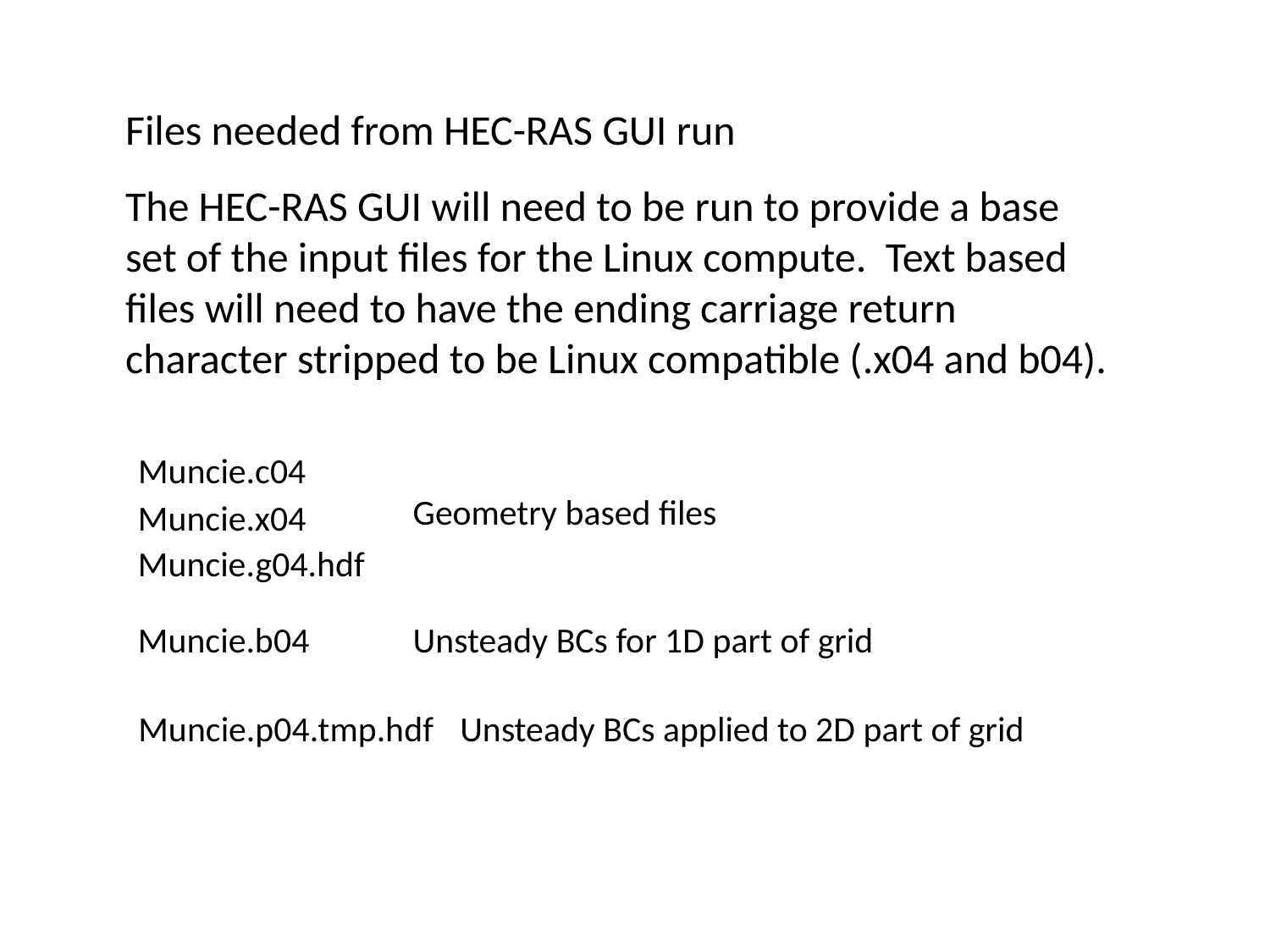

Files needed from HEC-RAS GUI run
The HEC-RAS GUI will need to be run to provide a base set of the input files for the Linux compute.  Text based files will need to have the ending carriage return character stripped to be Linux compatible (.x04 and b04).
Muncie.c04
Geometry based files
Muncie.x04
Muncie.g04.hdf
Muncie.b04
Unsteady BCs for 1D part of grid
Muncie.p04.tmp.hdf
Unsteady BCs applied to 2D part of grid